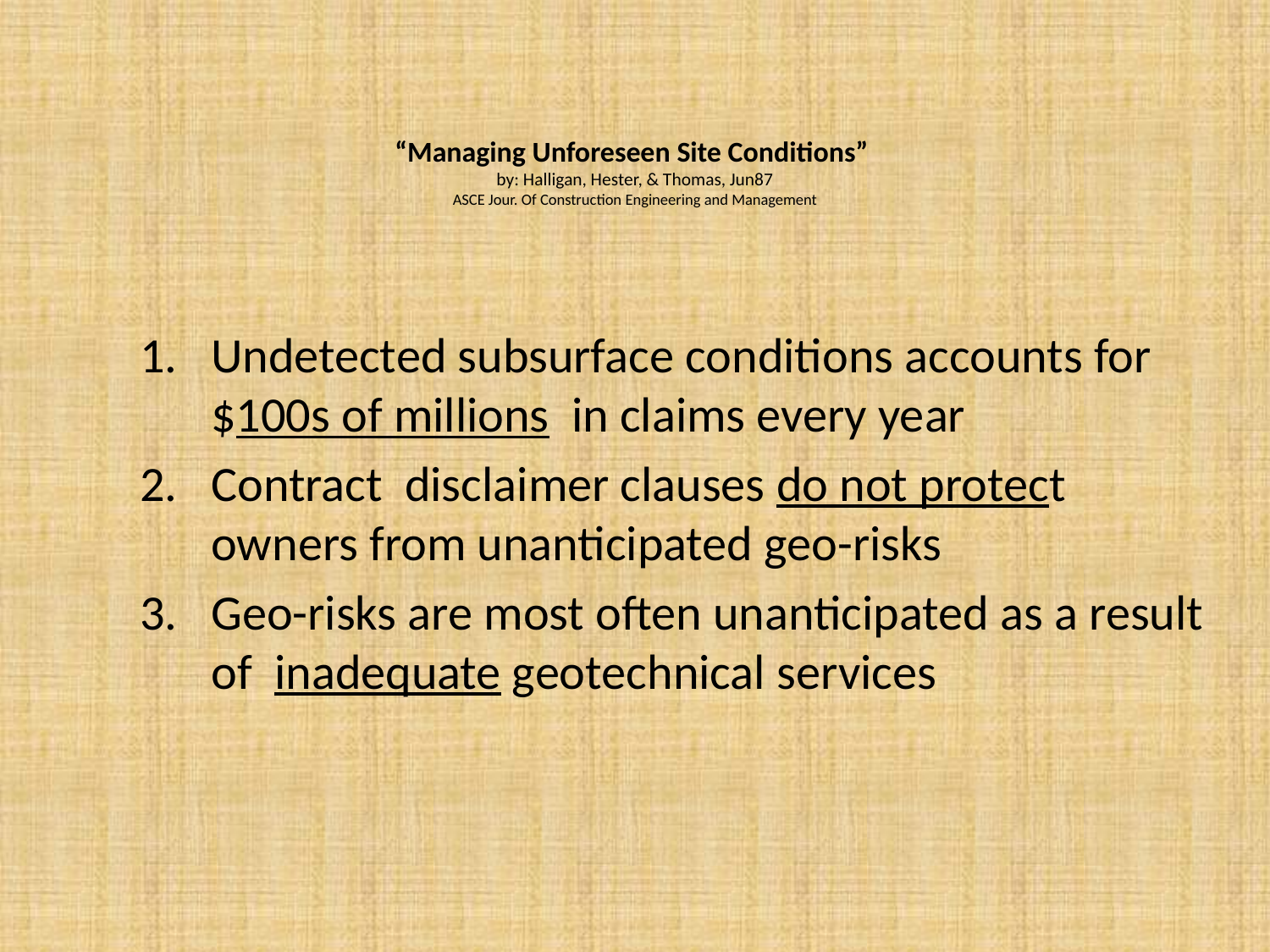

# “Managing Unforeseen Site Conditions” by: Halligan, Hester, & Thomas, Jun87 ASCE Jour. Of Construction Engineering and Management
Undetected subsurface conditions accounts for  $100s of millions  in claims every year
Contract  disclaimer clauses do not protect owners from unanticipated geo-risks
Geo-risks are most often unanticipated as a result of  inadequate geotechnical services